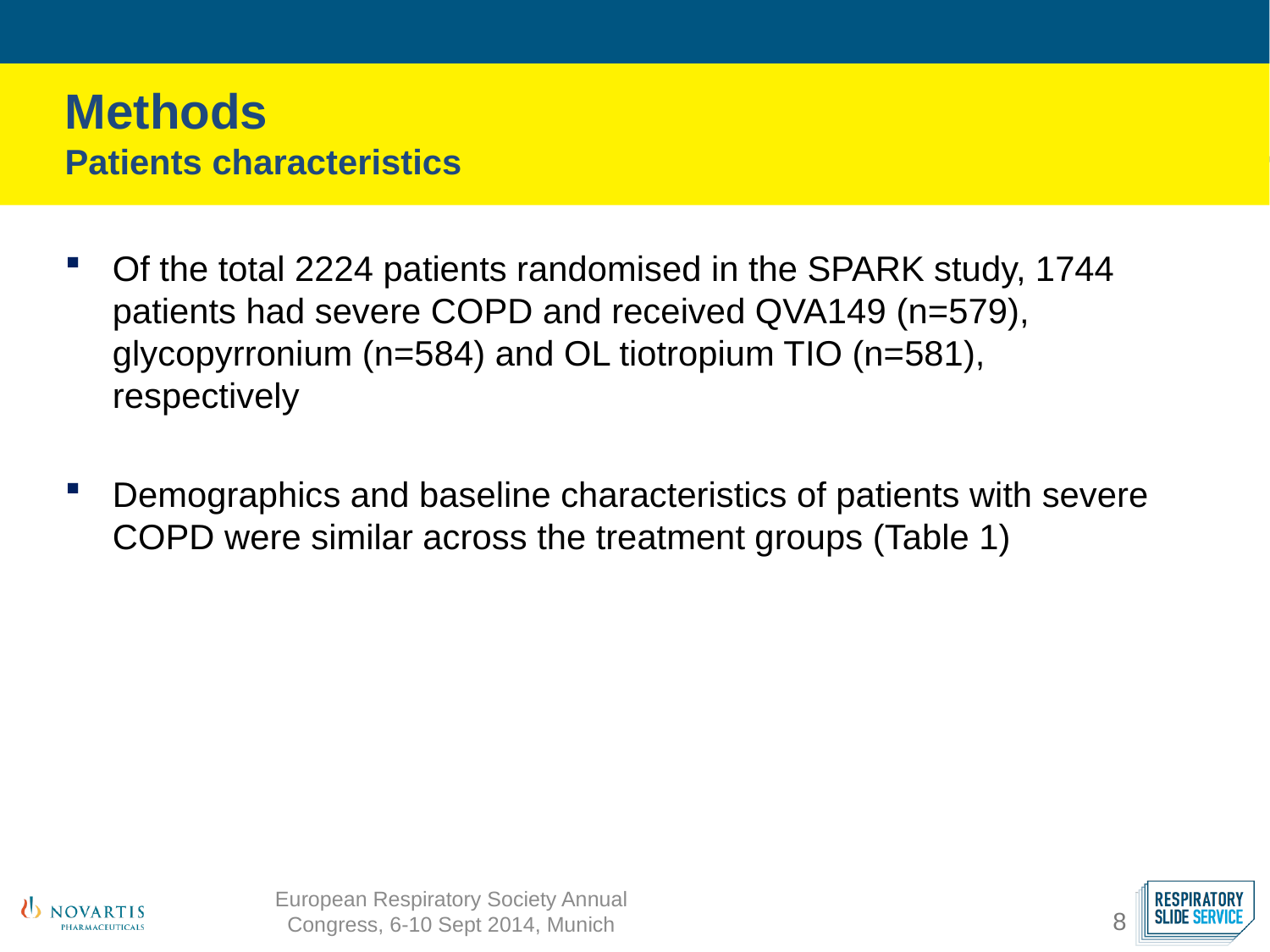

Methods
Patients characteristics
Of the total 2224 patients randomised in the SPARK study, 1744 patients had severe COPD and received QVA149 (n=579), glycopyrronium (n=584) and OL tiotropium TIO (n=581), respectively

Demographics and baseline characteristics of patients with severe COPD were similar across the treatment groups (Table 1)
European Respiratory Society Annual Congress, 6-10 Sept 2014, Munich